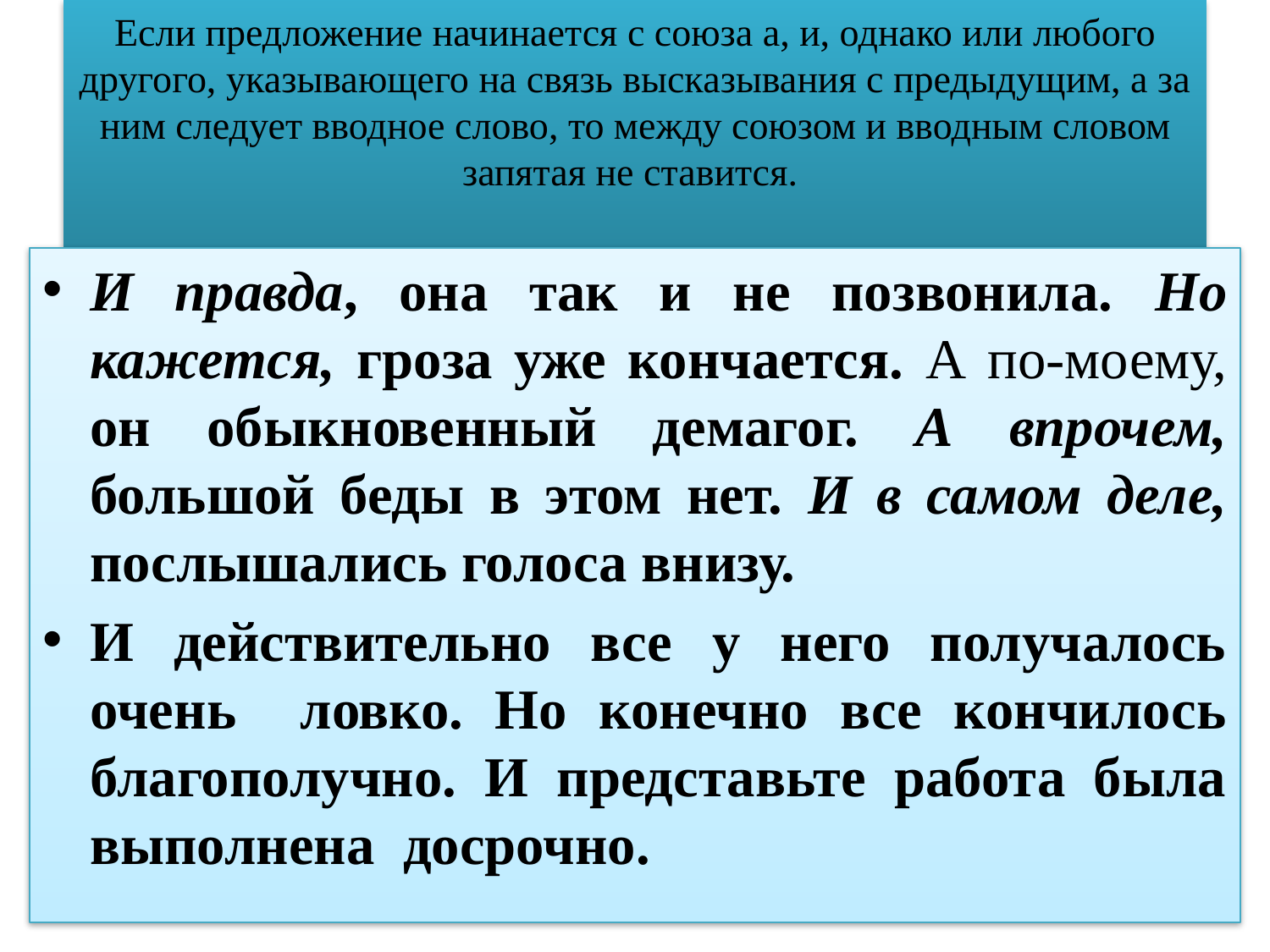

# Если предложение начинается с союза а, и, однако или любого другого, указывающего на связь высказывания с предыдущим, а за ним следует вводное слово, то между союзом и вводным словом запятая не ставится.
И правда, она так и не позвонила. Но кажется, гроза уже кончается. А по-моему, он обыкновенный демагог. А впрочем, большой беды в этом нет. И в самом деле, послышались голоса внизу.
И действительно все у него получалось очень  ловко. Но конечно все кончилось благополучно. И представьте работа была выполнена  досрочно.